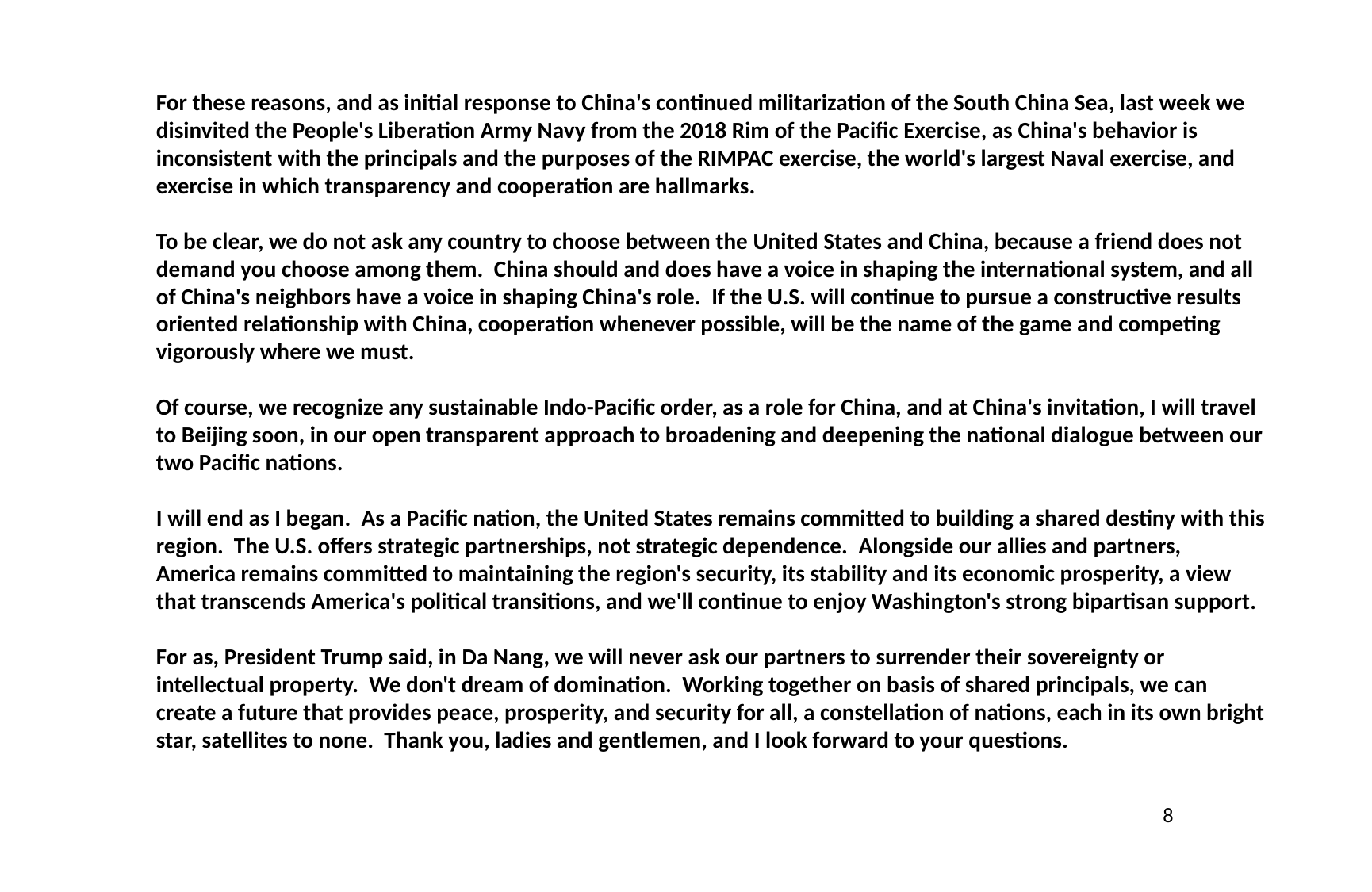

For these reasons, and as initial response to China's continued militarization of the South China Sea, last week we disinvited the People's Liberation Army Navy from the 2018 Rim of the Pacific Exercise, as China's behavior is inconsistent with the principals and the purposes of the RIMPAC exercise, the world's largest Naval exercise, and exercise in which transparency and cooperation are hallmarks.

To be clear, we do not ask any country to choose between the United States and China, because a friend does not demand you choose among them.  China should and does have a voice in shaping the international system, and all of China's neighbors have a voice in shaping China's role.  If the U.S. will continue to pursue a constructive results oriented relationship with China, cooperation whenever possible, will be the name of the game and competing vigorously where we must.

Of course, we recognize any sustainable Indo-Pacific order, as a role for China, and at China's invitation, I will travel to Beijing soon, in our open transparent approach to broadening and deepening the national dialogue between our two Pacific nations.

I will end as I began.  As a Pacific nation, the United States remains committed to building a shared destiny with this region.  The U.S. offers strategic partnerships, not strategic dependence.  Alongside our allies and partners, America remains committed to maintaining the region's security, its stability and its economic prosperity, a view that transcends America's political transitions, and we'll continue to enjoy Washington's strong bipartisan support.

For as, President Trump said, in Da Nang, we will never ask our partners to surrender their sovereignty or intellectual property.  We don't dream of domination.  Working together on basis of shared principals, we can create a future that provides peace, prosperity, and security for all, a constellation of nations, each in its own bright star, satellites to none.  Thank you, ladies and gentlemen, and I look forward to your questions.

8